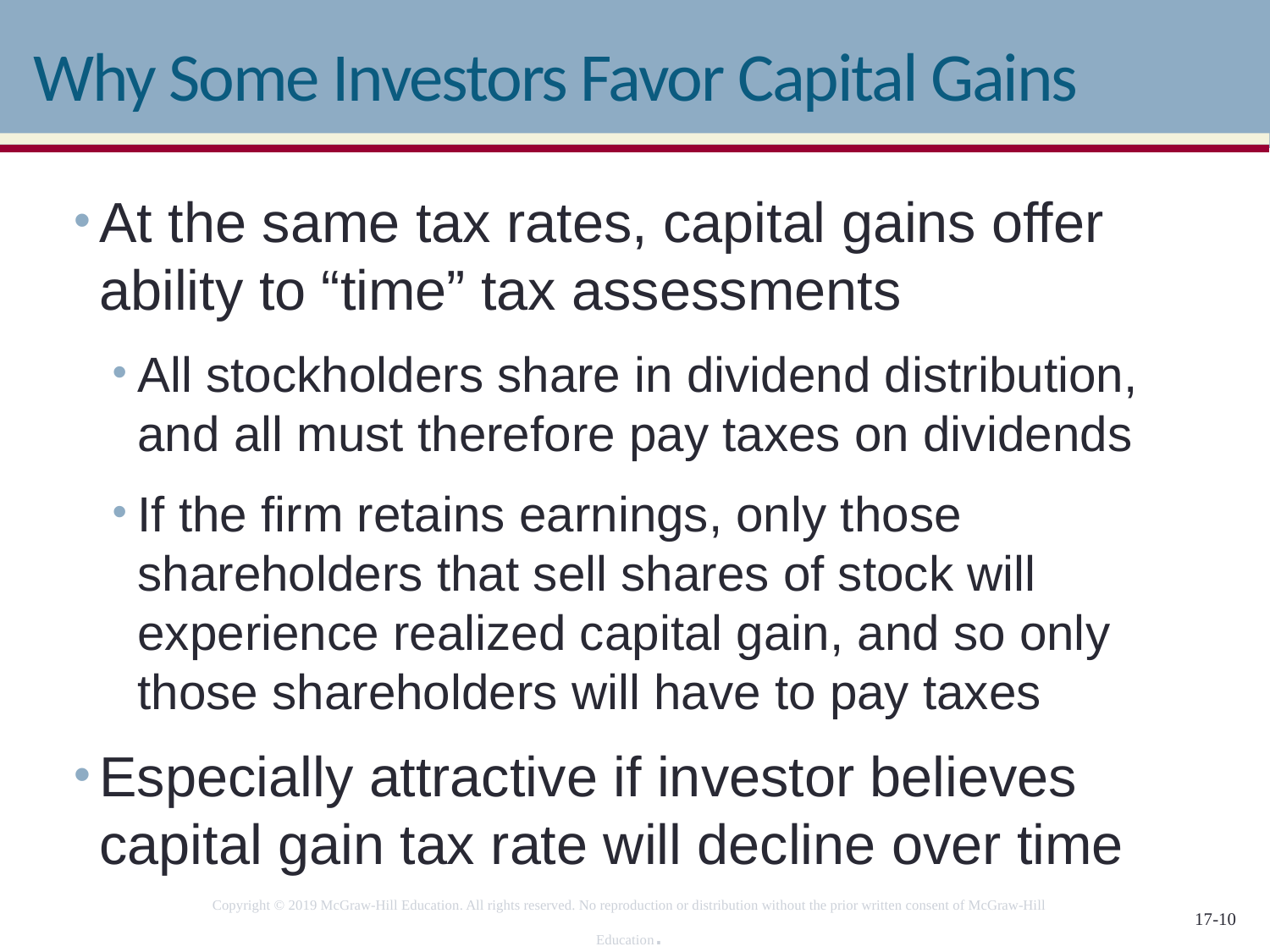

# Why Some Investors Favor Capital Gains
At the same tax rates, capital gains offer ability to “time” tax assessments
All stockholders share in dividend distribution, and all must therefore pay taxes on dividends
If the firm retains earnings, only those shareholders that sell shares of stock will experience realized capital gain, and so only those shareholders will have to pay taxes
Especially attractive if investor believes capital gain tax rate will decline over time
Copyright © 2019 McGraw-Hill Education. All rights reserved. No reproduction or distribution without the prior written consent of McGraw-Hill Education.